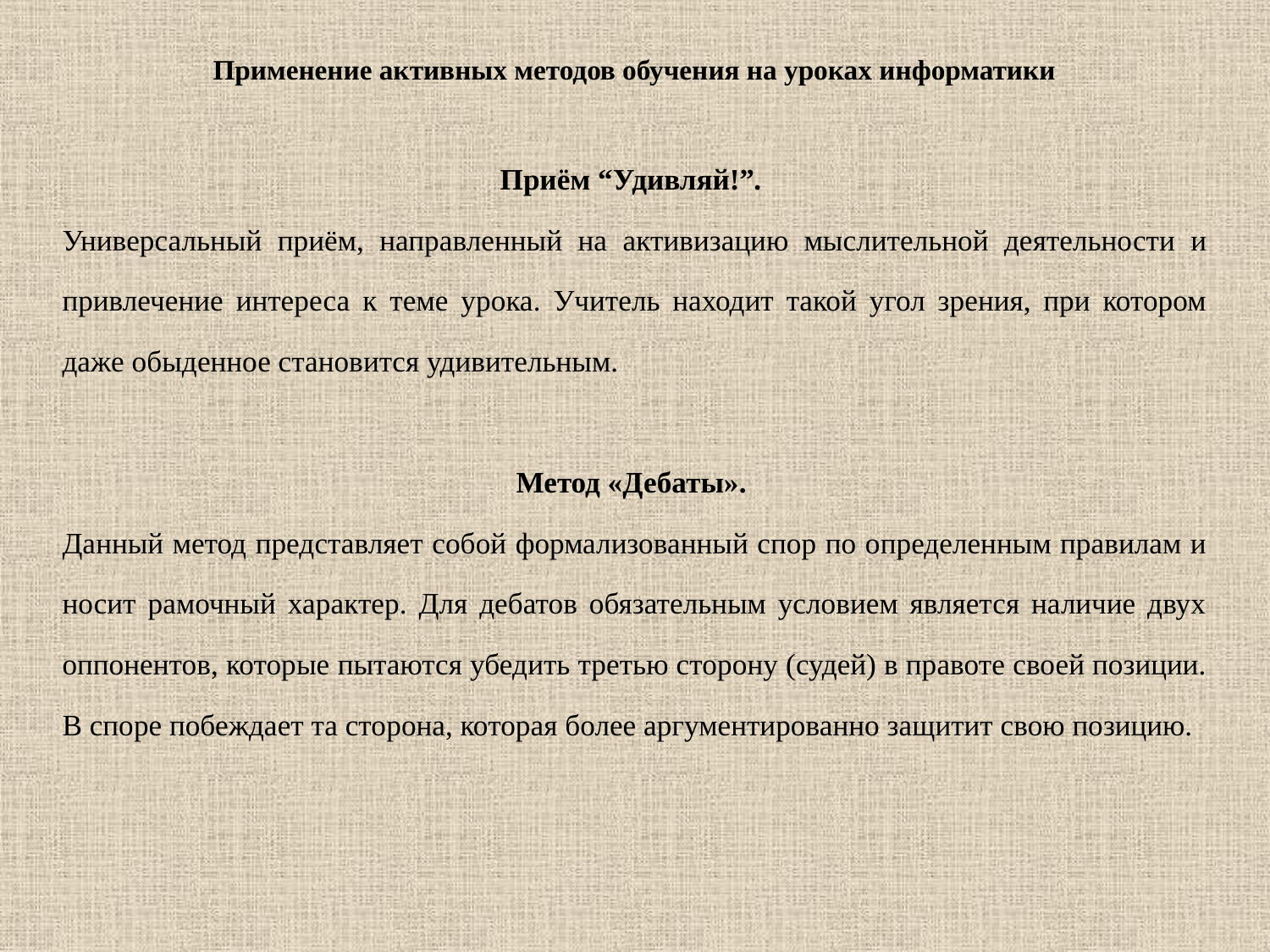

Применение активных методов обучения на уроках информатики
Приём “Удивляй!”.
Универсальный приём, направленный на активизацию мыслительной деятельности и привлечение интереса к теме урока. Учитель находит такой угол зрения, при котором даже обыденное становится удивительным.

Метод «Дебаты».
Данный метод представляет собой формализованный спор по определенным правилам и носит рамочный характер. Для дебатов обязательным условием является наличие двух оппонентов, которые пытаются убедить третью сторону (судей) в правоте своей позиции. В споре побеждает та сторона, которая более аргументированно защитит свою позицию.